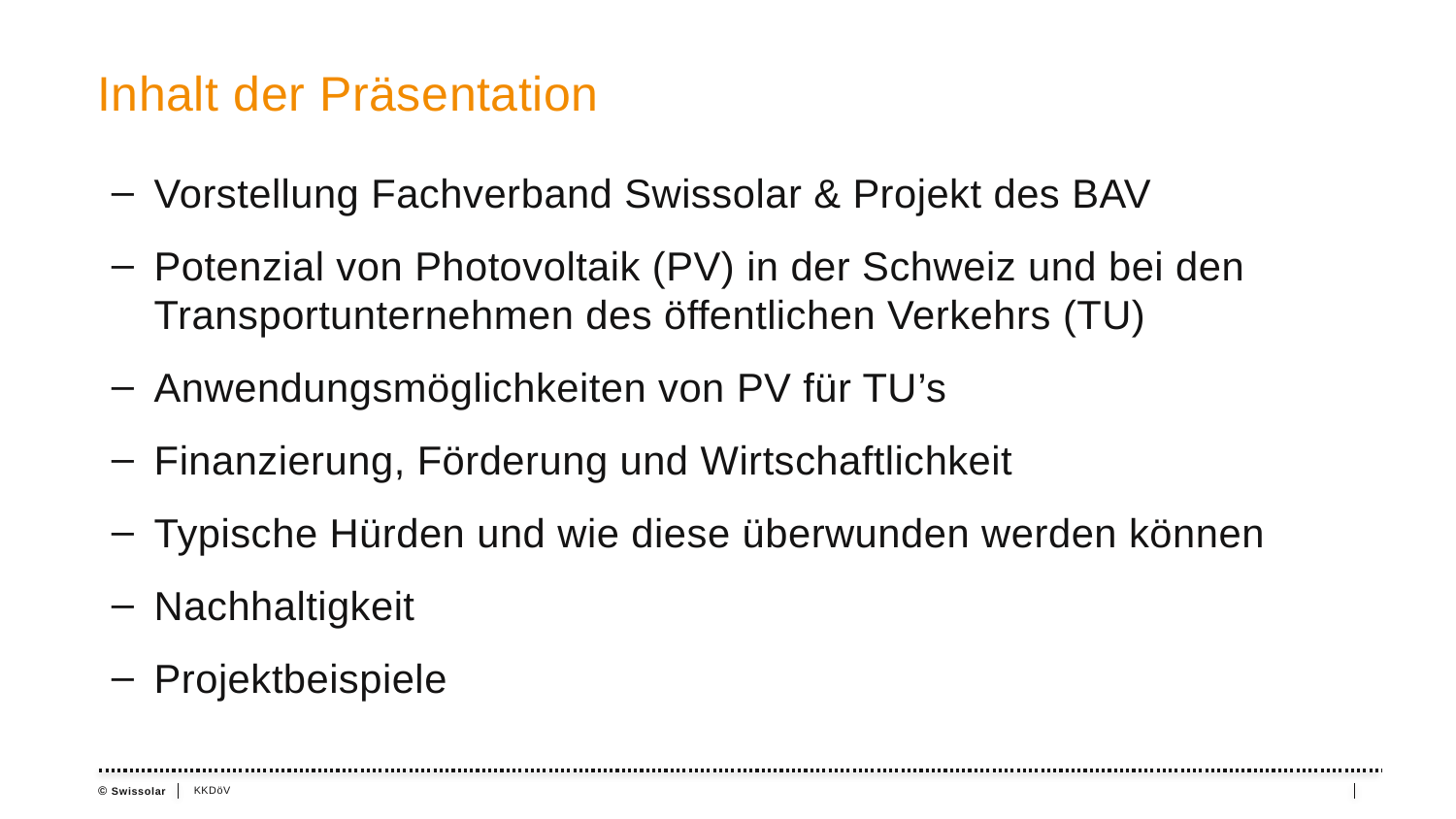

# Inhalt der Präsentation
Vorstellung Fachverband Swissolar & Projekt des BAV
Potenzial von Photovoltaik (PV) in der Schweiz und bei den Transportunternehmen des öffentlichen Verkehrs (TU)
Anwendungsmöglichkeiten von PV für TU’s
Finanzierung, Förderung und Wirtschaftlichkeit
Typische Hürden und wie diese überwunden werden können
Nachhaltigkeit
Projektbeispiele

KKDöV